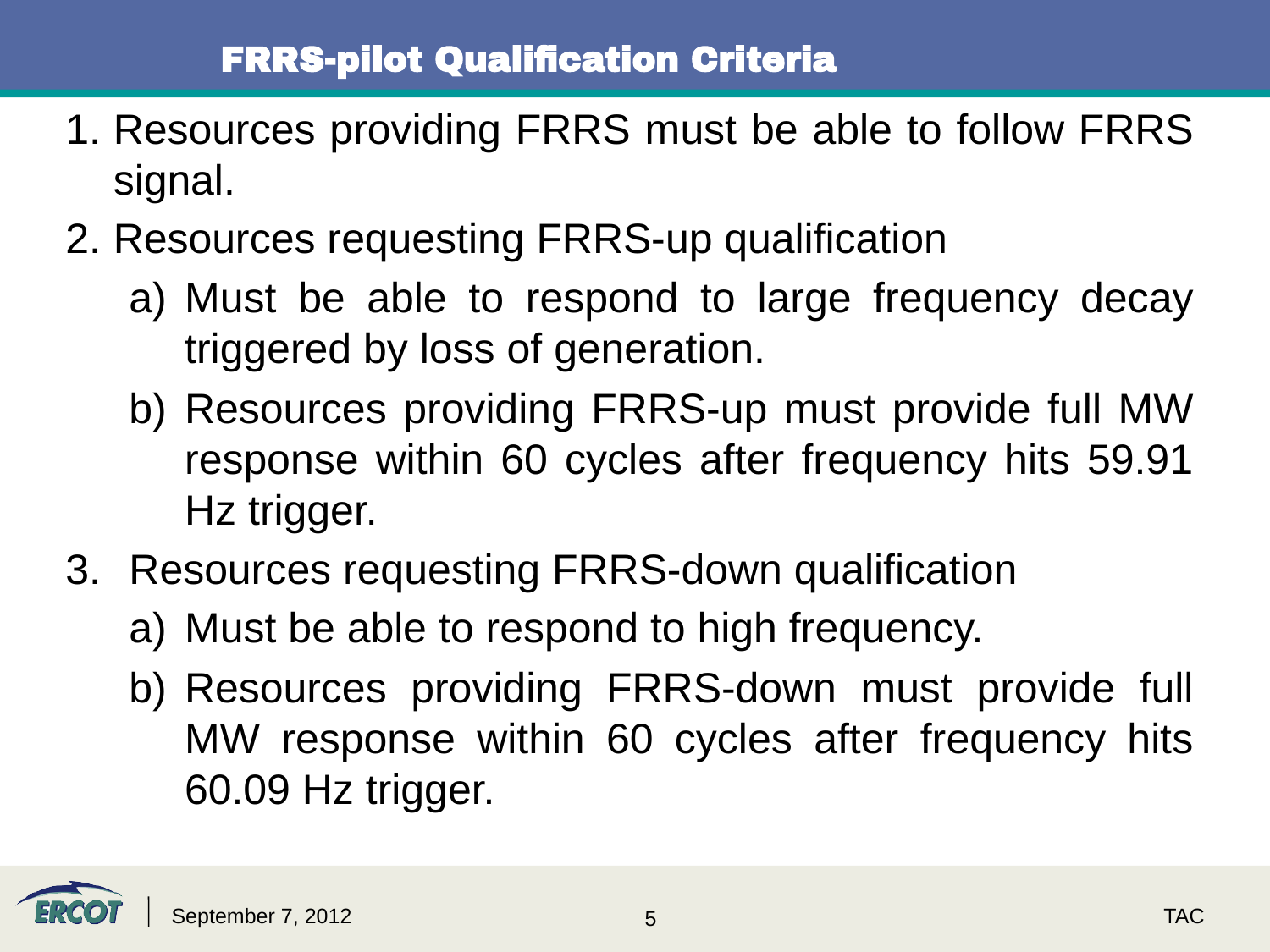

# FRRS-pilot Qualification Criteria
Resources providing FRRS must be able to follow FRRS signal.
Resources requesting FRRS-up qualification
Must be able to respond to large frequency decay triggered by loss of generation.
Resources providing FRRS-up must provide full MW response within 60 cycles after frequency hits 59.91 Hz trigger.
Resources requesting FRRS-down qualification
Must be able to respond to high frequency.
Resources providing FRRS-down must provide full MW response within 60 cycles after frequency hits 60.09 Hz trigger.

September 7, 2012
TAC